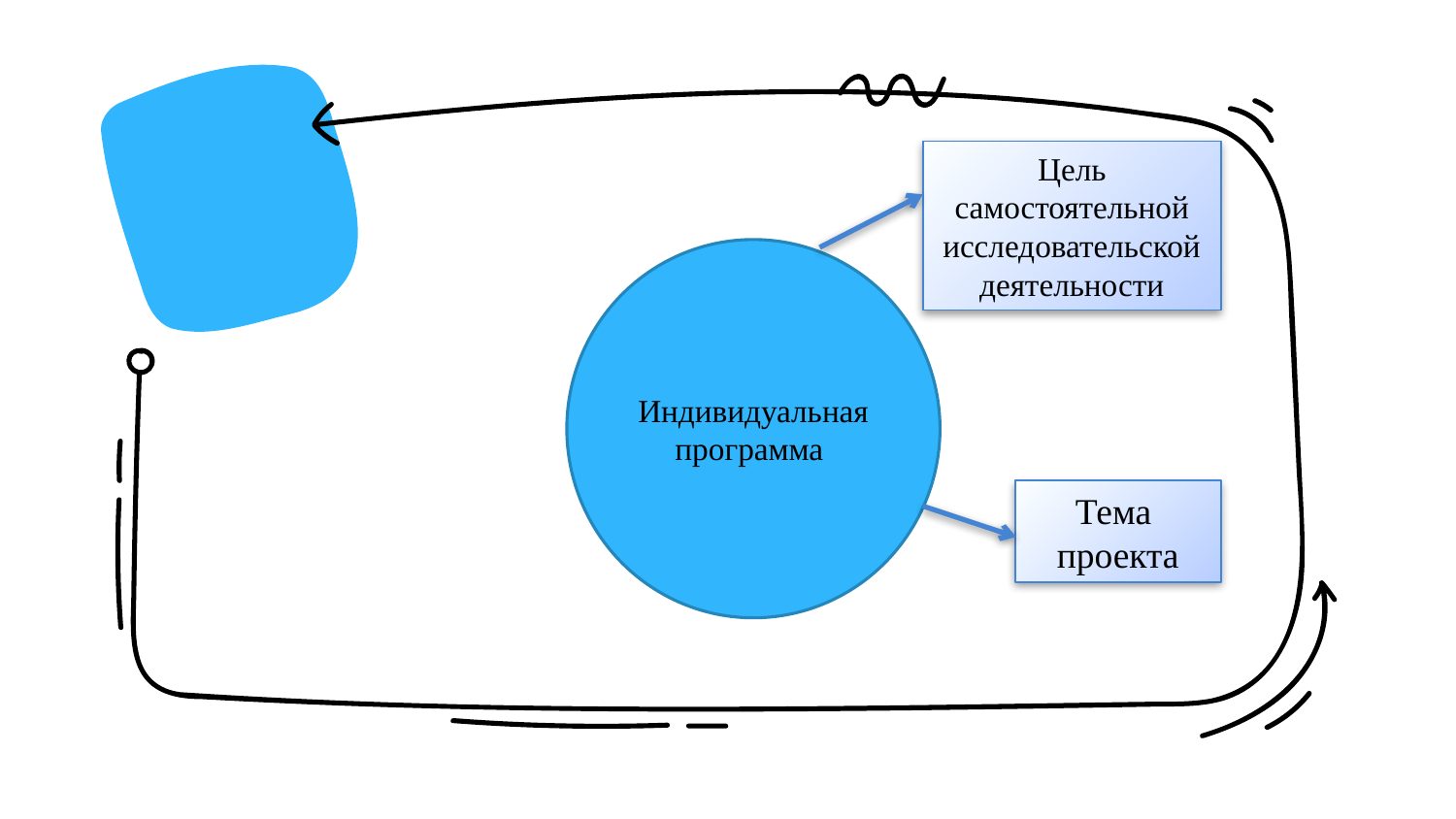

Цель самостоятельной исследовательской деятельности
Индивидуальная программа
Тема
проекта